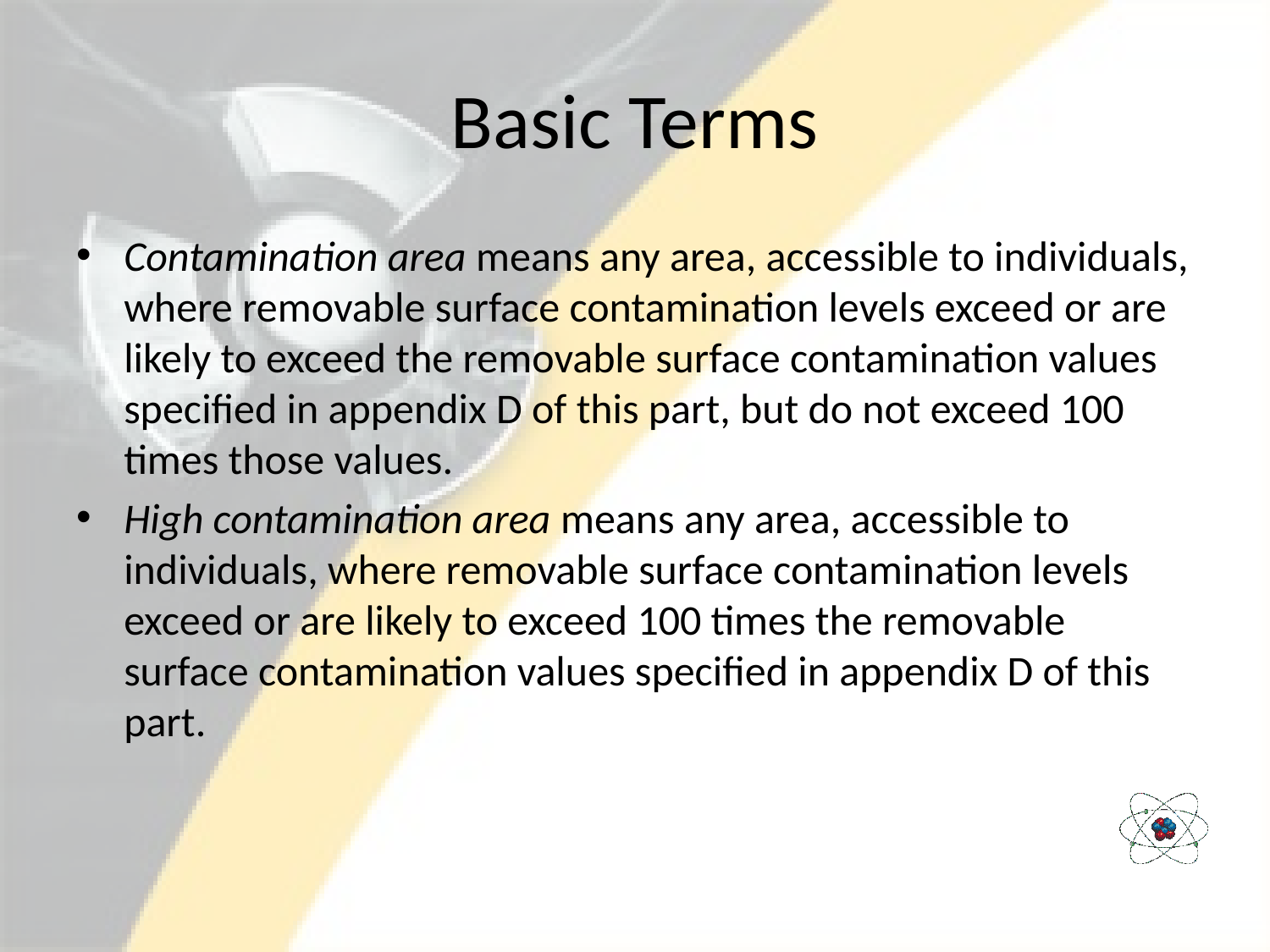

# Basic Terms
Contamination area means any area, accessible to individuals, where removable surface contamination levels exceed or are likely to exceed the removable surface contamination values specified in appendix D of this part, but do not exceed 100 times those values.
High contamination area means any area, accessible to individuals, where removable surface contamination levels exceed or are likely to exceed 100 times the removable surface contamination values specified in appendix D of this part.